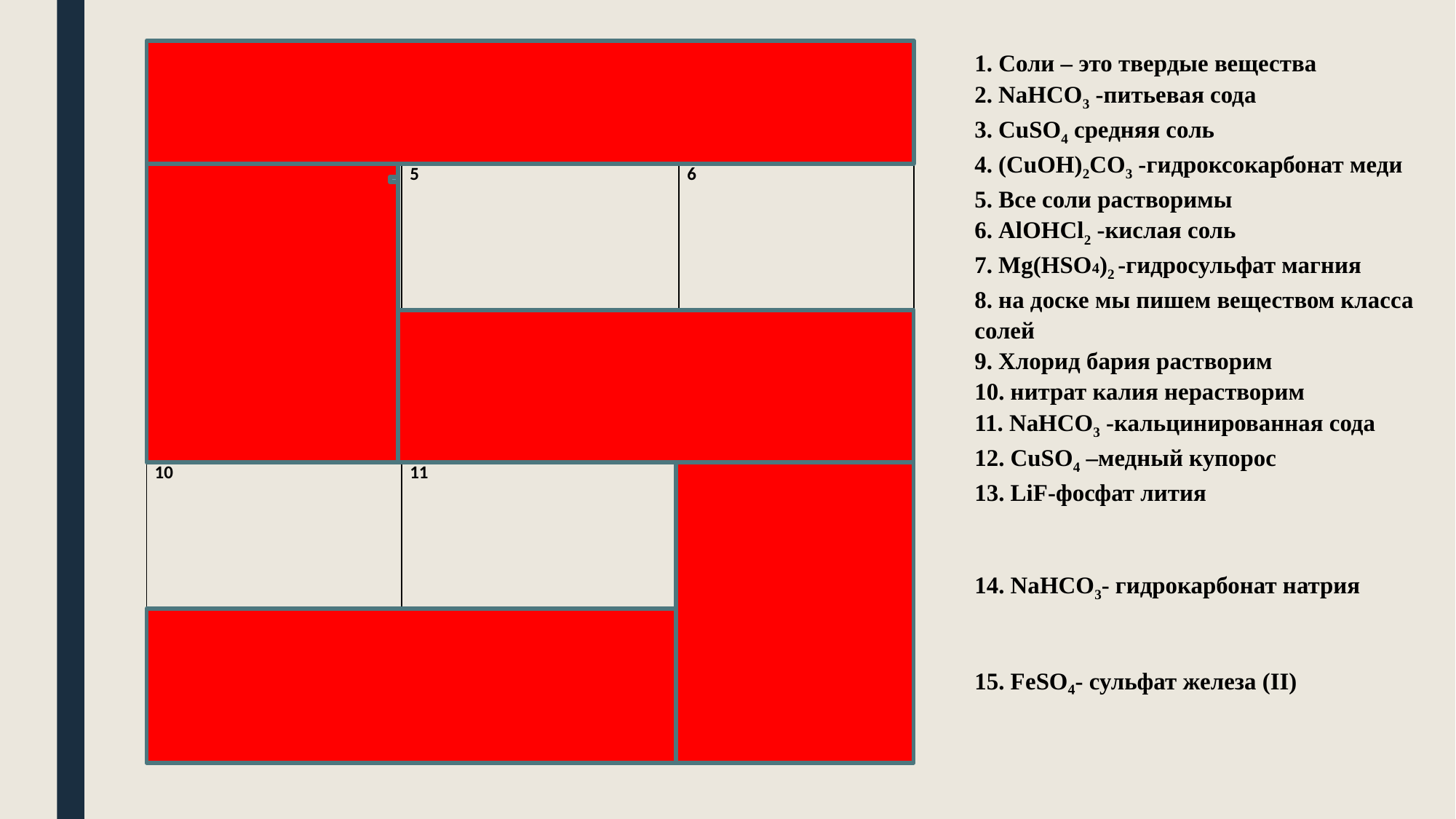

| 1 | 2 | 3 |
| --- | --- | --- |
| 4 | 5 | 6 |
| 7 | 8 | 9 |
| 10 | 11 | 12 |
| 13 | 14 | 15 |

# 1. Соли – это твердые вещества 2. NaHCO3 -питьевая сода 3. CuSO4 средняя соль 4. (CuOH)2CO3 -гидроксокарбонат меди 5. Все соли растворимы 6. AlOHCl2 -кислая соль 7. Mg(HSO4)2 -гидросульфат магния 8. на доске мы пишем веществом класса солей 9. Хлорид бария растворим 10. нитрат калия нерастворим 11. NaHCO3 -кальцинированная сода 12. CuSO4 –медный купорос 13. LiF-фосфат лития 14. NaHCO3- гидрокарбонат натрия 15. FeSO₄- сульфат железа (II)